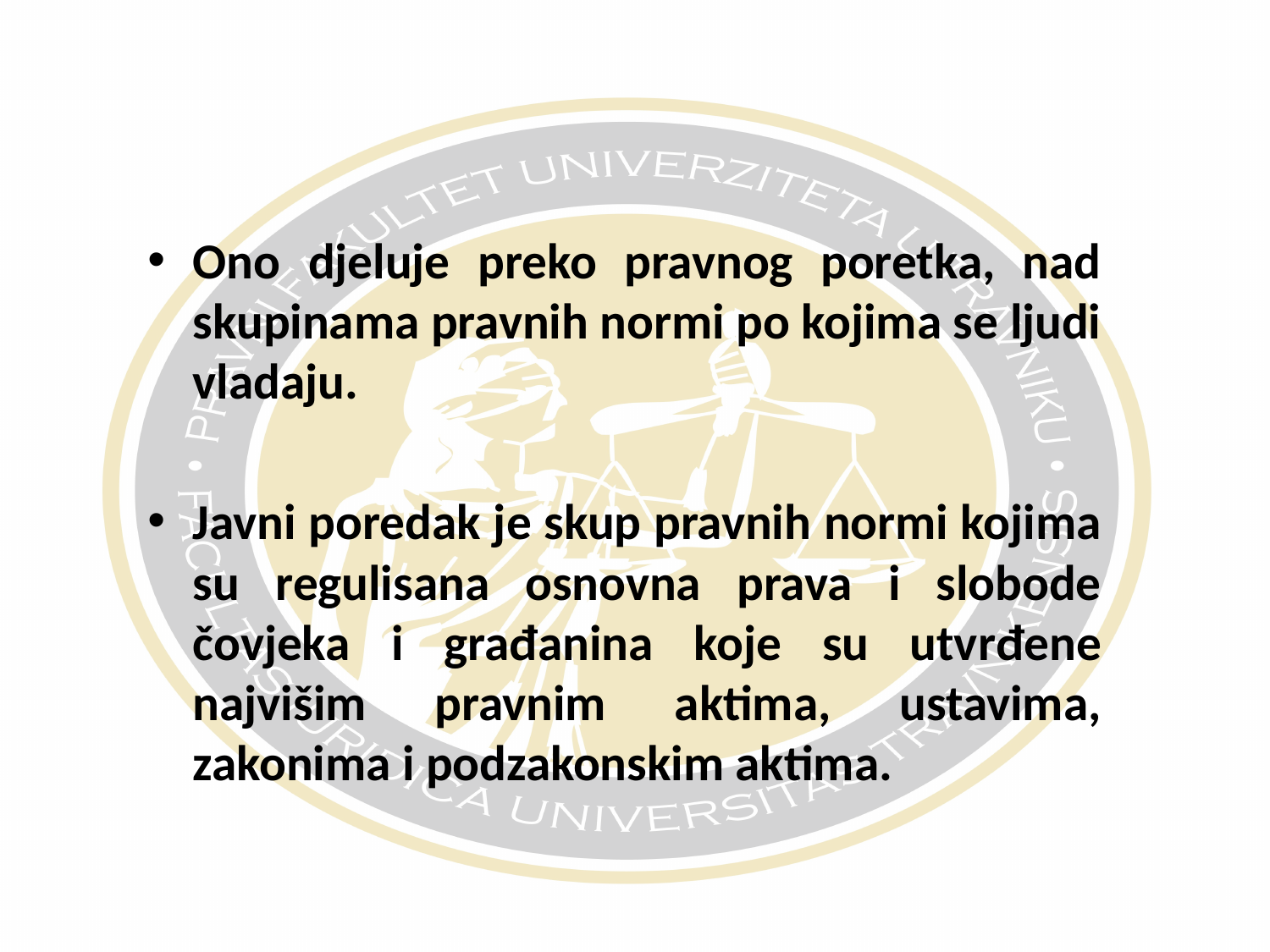

#
Ono djeluje preko pravnog poretka, nad skupinama pravnih normi po kojima se ljudi vladaju.

Javni poredak je skup pravnih normi kojima su regulisana osnovna prava i slobode čovjeka i građanina koje su utvrđene najvišim pravnim aktima, ustavima, zakonima i podzakonskim aktima.